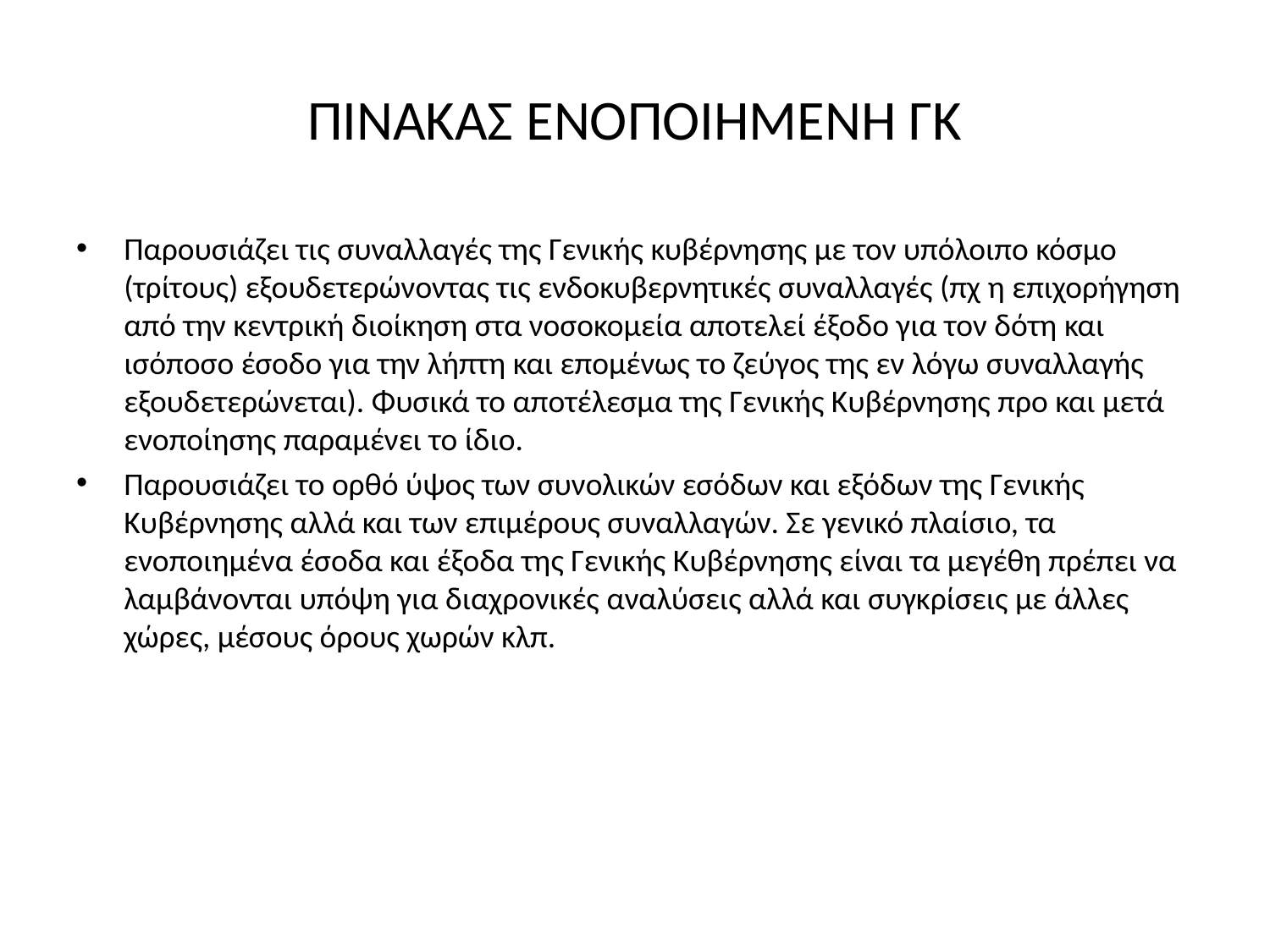

# ΠΙΝΑΚΑΣ ΕΝΟΠΟΙΗΜΕΝΗ ΓΚ
Παρουσιάζει τις συναλλαγές της Γενικής κυβέρνησης με τον υπόλοιπο κόσμο (τρίτους) εξουδετερώνοντας τις ενδοκυβερνητικές συναλλαγές (πχ η επιχορήγηση από την κεντρική διοίκηση στα νοσοκομεία αποτελεί έξοδο για τον δότη και ισόποσο έσοδο για την λήπτη και επομένως το ζεύγος της εν λόγω συναλλαγής εξουδετερώνεται). Φυσικά το αποτέλεσμα της Γενικής Κυβέρνησης προ και μετά ενοποίησης παραμένει το ίδιο.
Παρουσιάζει το ορθό ύψος των συνολικών εσόδων και εξόδων της Γενικής Κυβέρνησης αλλά και των επιμέρους συναλλαγών. Σε γενικό πλαίσιο, τα ενοποιημένα έσοδα και έξοδα της Γενικής Κυβέρνησης είναι τα μεγέθη πρέπει να λαμβάνονται υπόψη για διαχρονικές αναλύσεις αλλά και συγκρίσεις με άλλες χώρες, μέσους όρους χωρών κλπ.